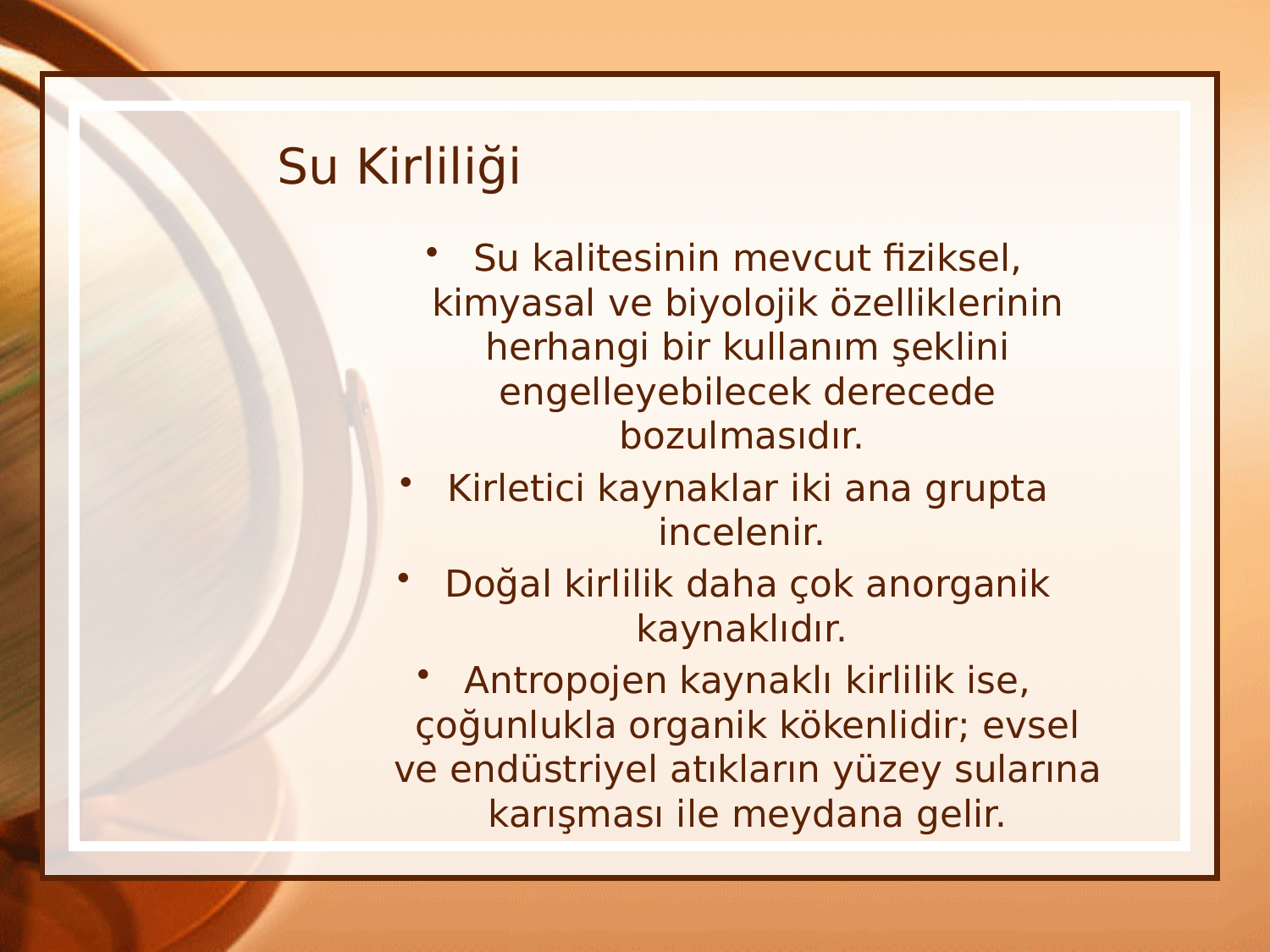

# Su Kirliliği
Su kalitesinin mevcut fiziksel, kimyasal ve biyolojik özelliklerinin herhangi bir kullanım şeklini engelleyebilecek derecede bozulmasıdır.
Kirletici kaynaklar iki ana grupta incelenir.
Doğal kirlilik daha çok anorganik kaynaklıdır.
Antropojen kaynaklı kirlilik ise, çoğunlukla organik kökenlidir; evsel ve endüstriyel atıkların yüzey sularına karışması ile meydana gelir.